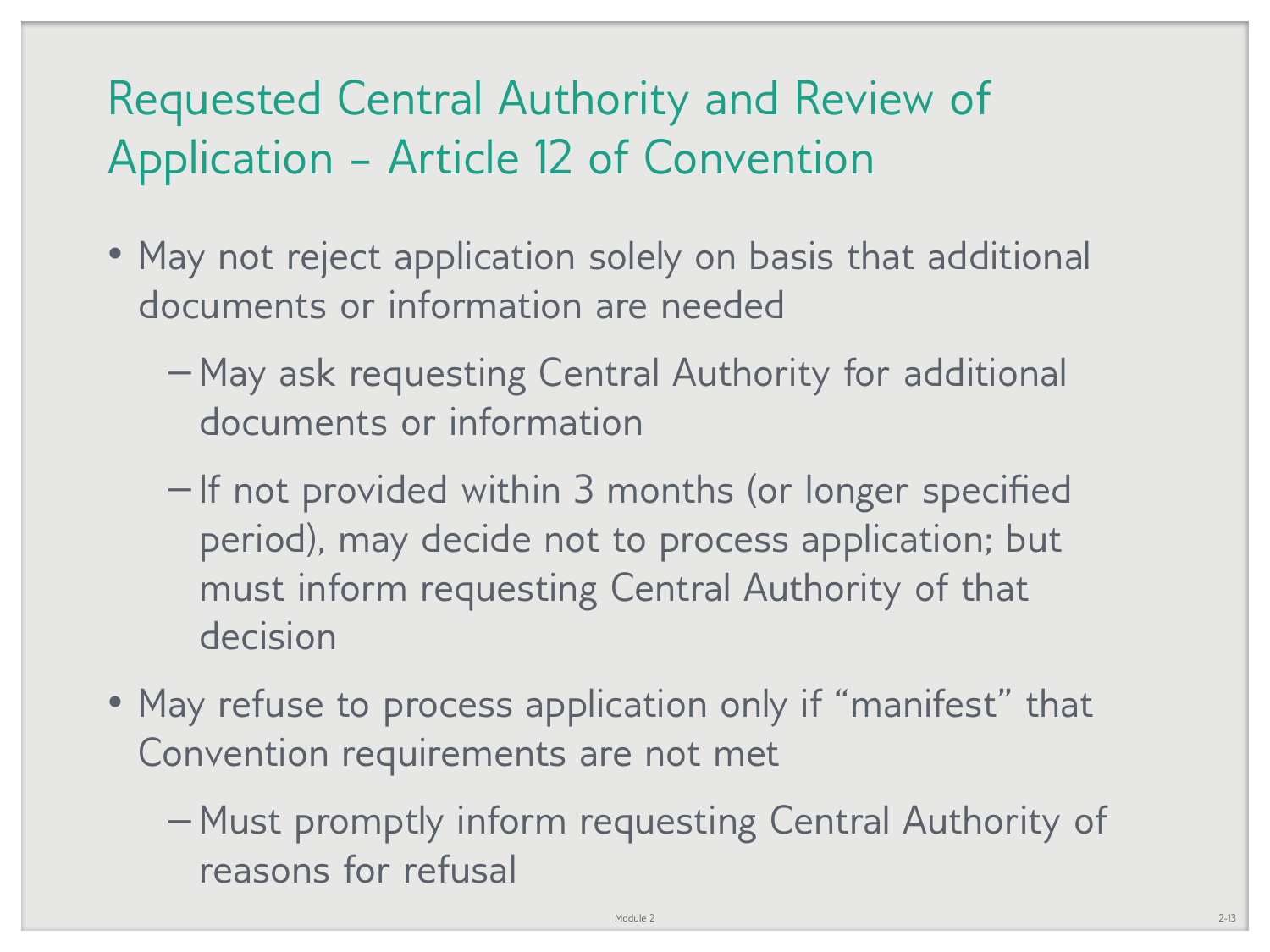

# Requested Central Authority and Review of Application – Article 12 of Convention
May not reject application solely on basis that additional documents or information are needed
May ask requesting Central Authority for additional documents or information
If not provided within 3 months (or longer specified period), may decide not to process application; but must inform requesting Central Authority of that decision
May refuse to process application only if “manifest” that Convention requirements are not met
Must promptly inform requesting Central Authority of reasons for refusal

Module 2
2-13